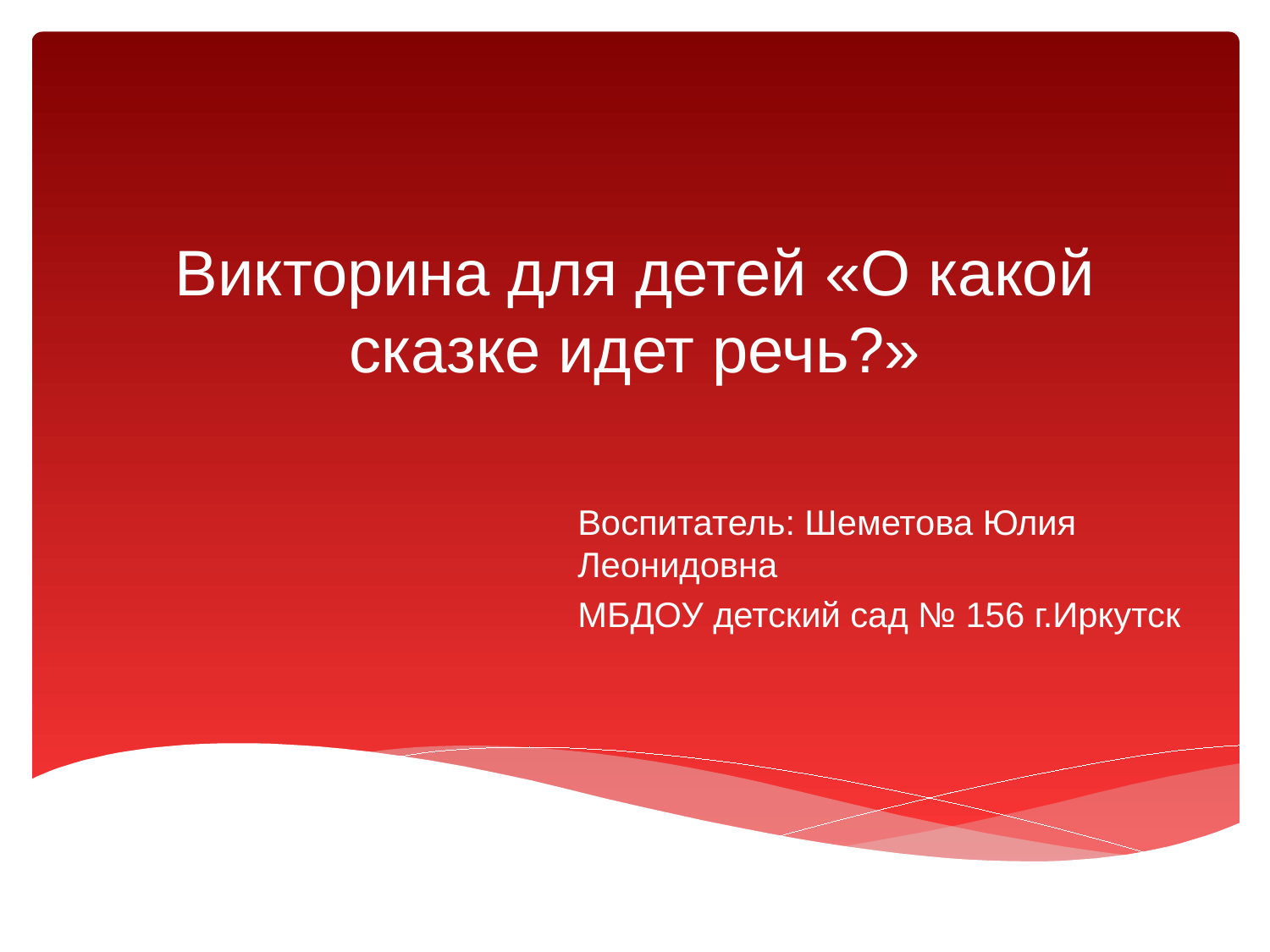

# Викторина для детей «О какой сказке идет речь?»
Воспитатель: Шеметова Юлия Леонидовна
МБДОУ детский сад № 156 г.Иркутск